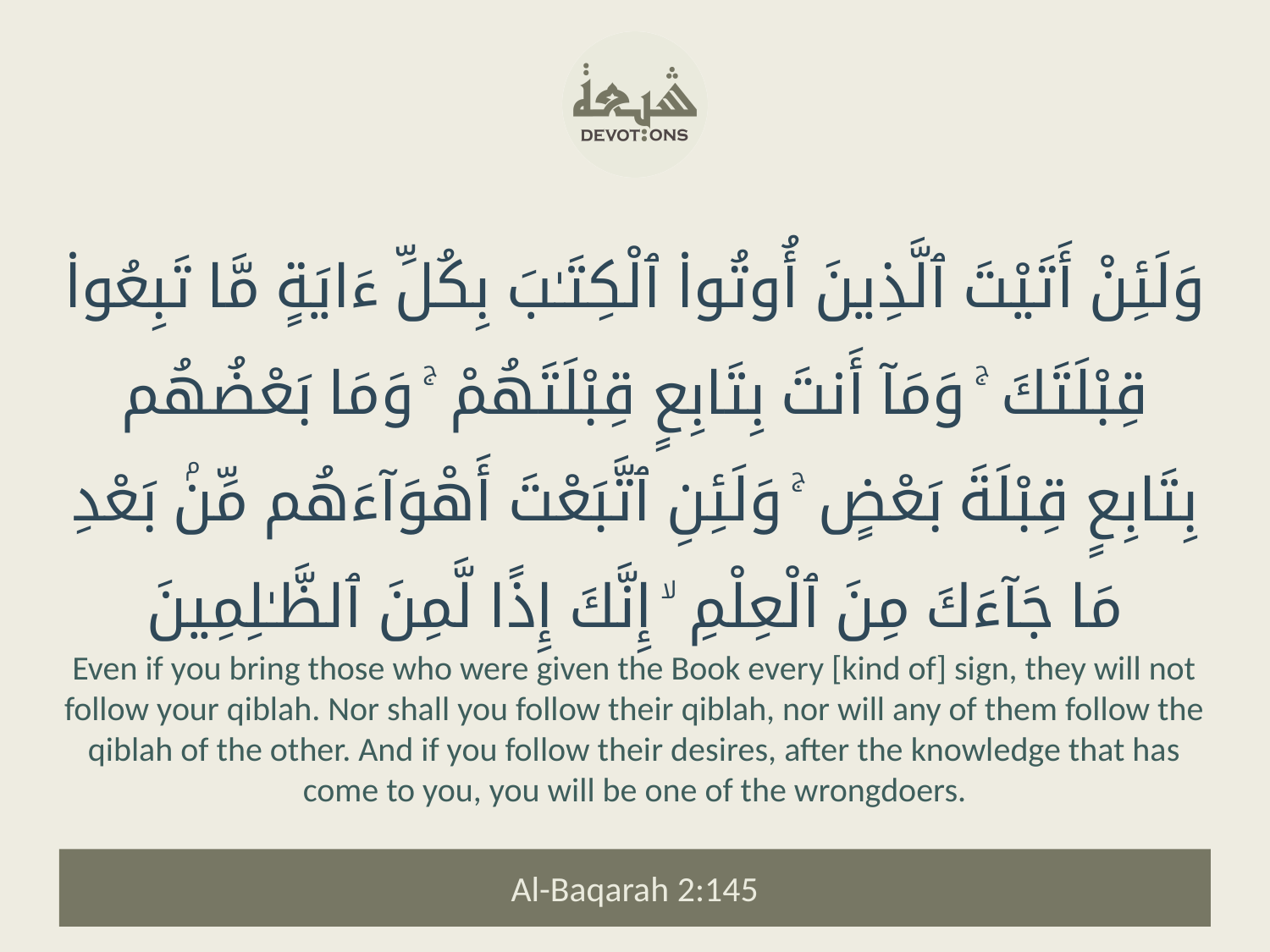

وَلَئِنْ أَتَيْتَ ٱلَّذِينَ أُوتُوا۟ ٱلْكِتَـٰبَ بِكُلِّ ءَايَةٍ مَّا تَبِعُوا۟ قِبْلَتَكَ ۚ وَمَآ أَنتَ بِتَابِعٍ قِبْلَتَهُمْ ۚ وَمَا بَعْضُهُم بِتَابِعٍ قِبْلَةَ بَعْضٍ ۚ وَلَئِنِ ٱتَّبَعْتَ أَهْوَآءَهُم مِّنۢ بَعْدِ مَا جَآءَكَ مِنَ ٱلْعِلْمِ ۙ إِنَّكَ إِذًا لَّمِنَ ٱلظَّـٰلِمِينَ
Even if you bring those who were given the Book every [kind of] sign, they will not follow your qiblah. Nor shall you follow their qiblah, nor will any of them follow the qiblah of the other. And if you follow their desires, after the knowledge that has come to you, you will be one of the wrongdoers.
Al-Baqarah 2:145